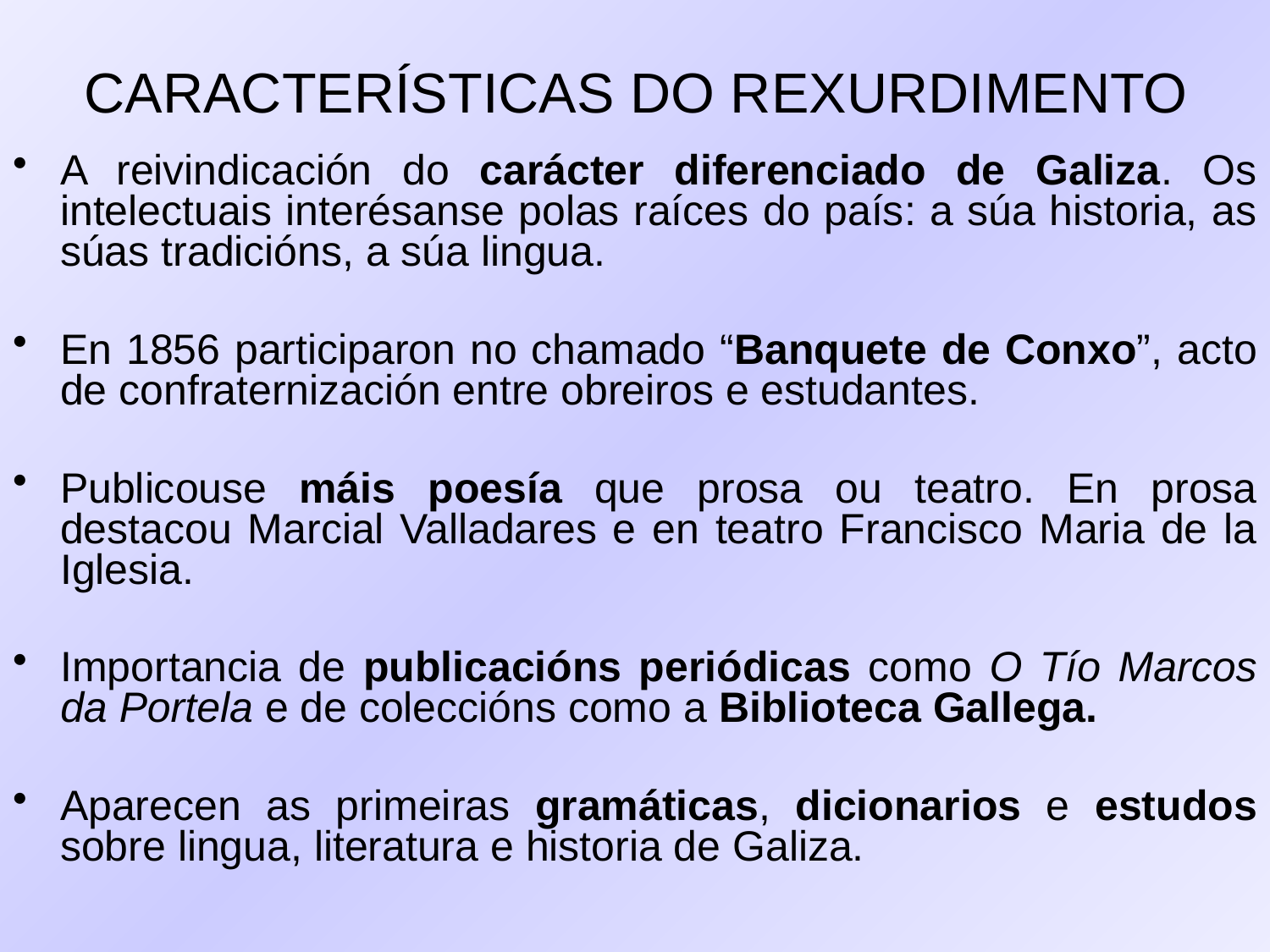

# CARACTERÍSTICAS DO REXURDIMENTO
A reivindicación do carácter diferenciado de Galiza. Os intelectuais interésanse polas raíces do país: a súa historia, as súas tradicións, a súa lingua.

En 1856 participaron no chamado “Banquete de Conxo”, acto de confraternización entre obreiros e estudantes.

Publicouse máis poesía que prosa ou teatro. En prosa destacou Marcial Valladares e en teatro Francisco Maria de la Iglesia.

Importancia de publicacións periódicas como O Tío Marcos da Portela e de coleccións como a Biblioteca Gallega.

Aparecen as primeiras gramáticas, dicionarios e estudos sobre lingua, literatura e historia de Galiza.